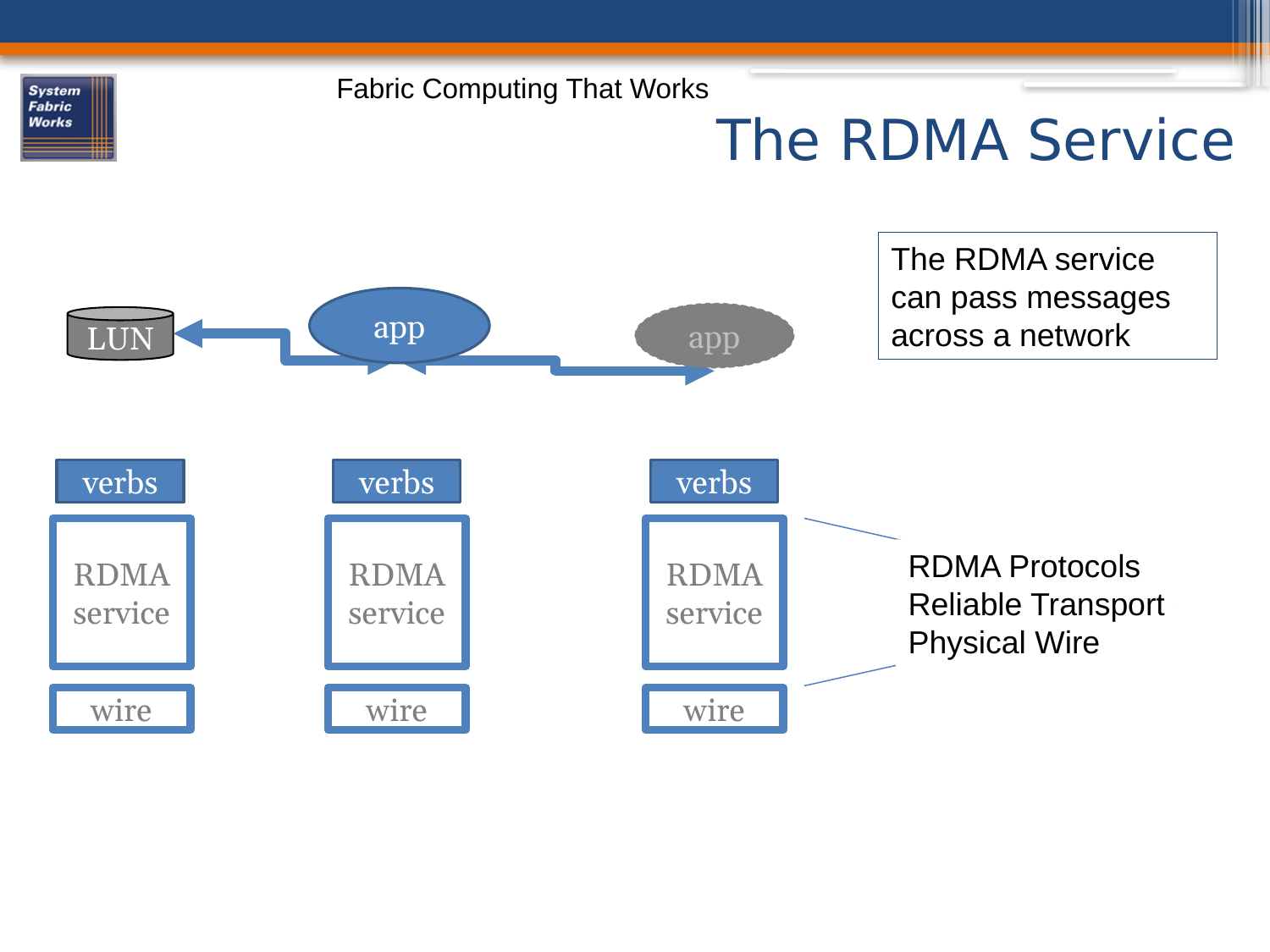

# The RDMA Service
The RDMA service can pass messages across a network
app
app
LUN
verbs
verbs
verbs
RDMA service
RDMA service
RDMA service
RDMA Protocols
Reliable Transport
Physical Wire
wire
wire
wire